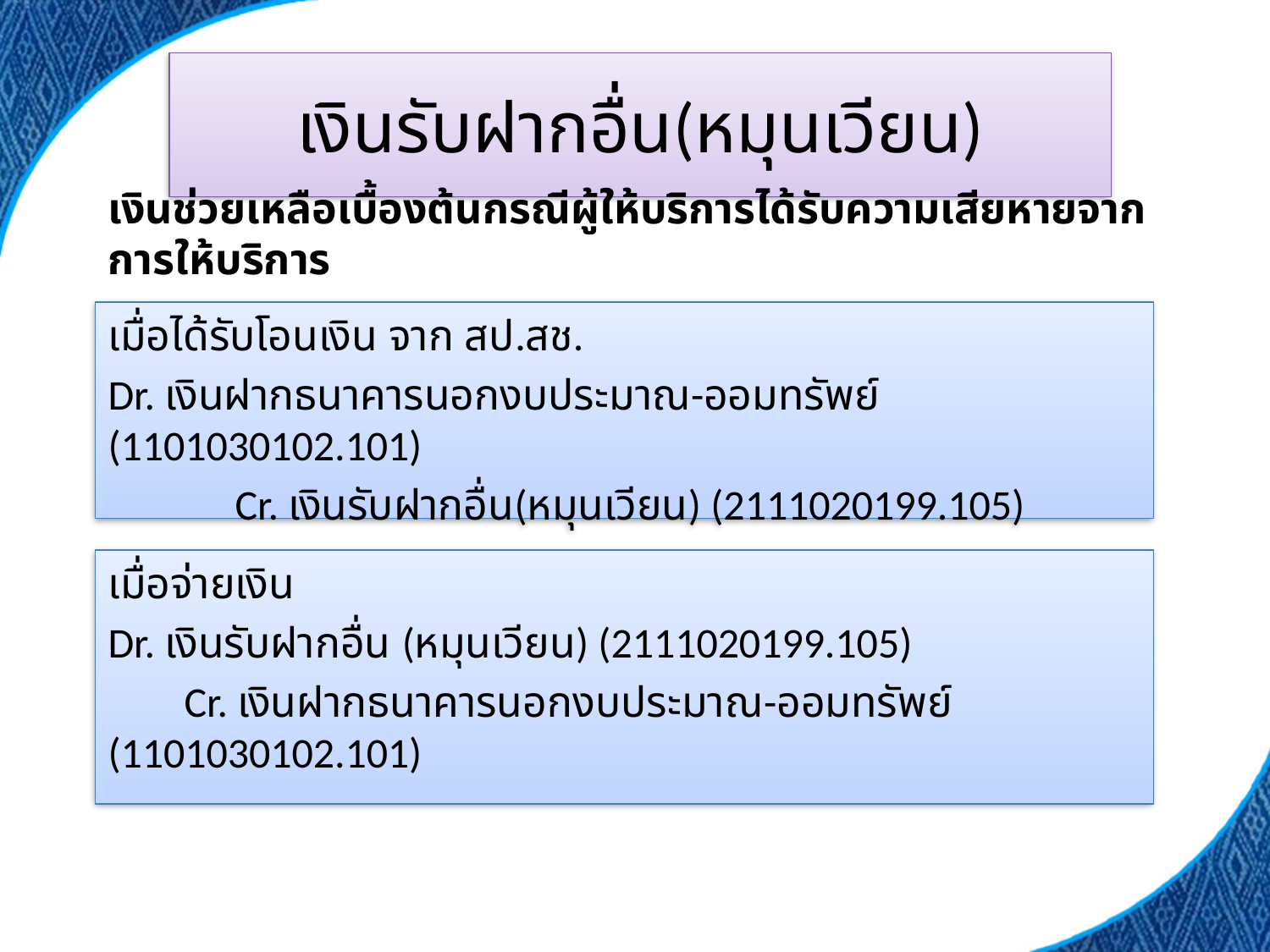

# เงินรับฝากอื่น(หมุนเวียน)
เงินช่วยเหลือเบื้องต้นกรณีผู้ให้บริการได้รับความเสียหายจากการให้บริการ
เมื่อได้รับโอนเงิน จาก สป.สช.
Dr. เงินฝากธนาคารนอกงบประมาณ-ออมทรัพย์ (1101030102.101)
	Cr. เงินรับฝากอื่น(หมุนเวียน) (2111020199.105)
เมื่อจ่ายเงิน
Dr. เงินรับฝากอื่น (หมุนเวียน) (2111020199.105)
        Cr. เงินฝากธนาคารนอกงบประมาณ-ออมทรัพย์ (1101030102.101)